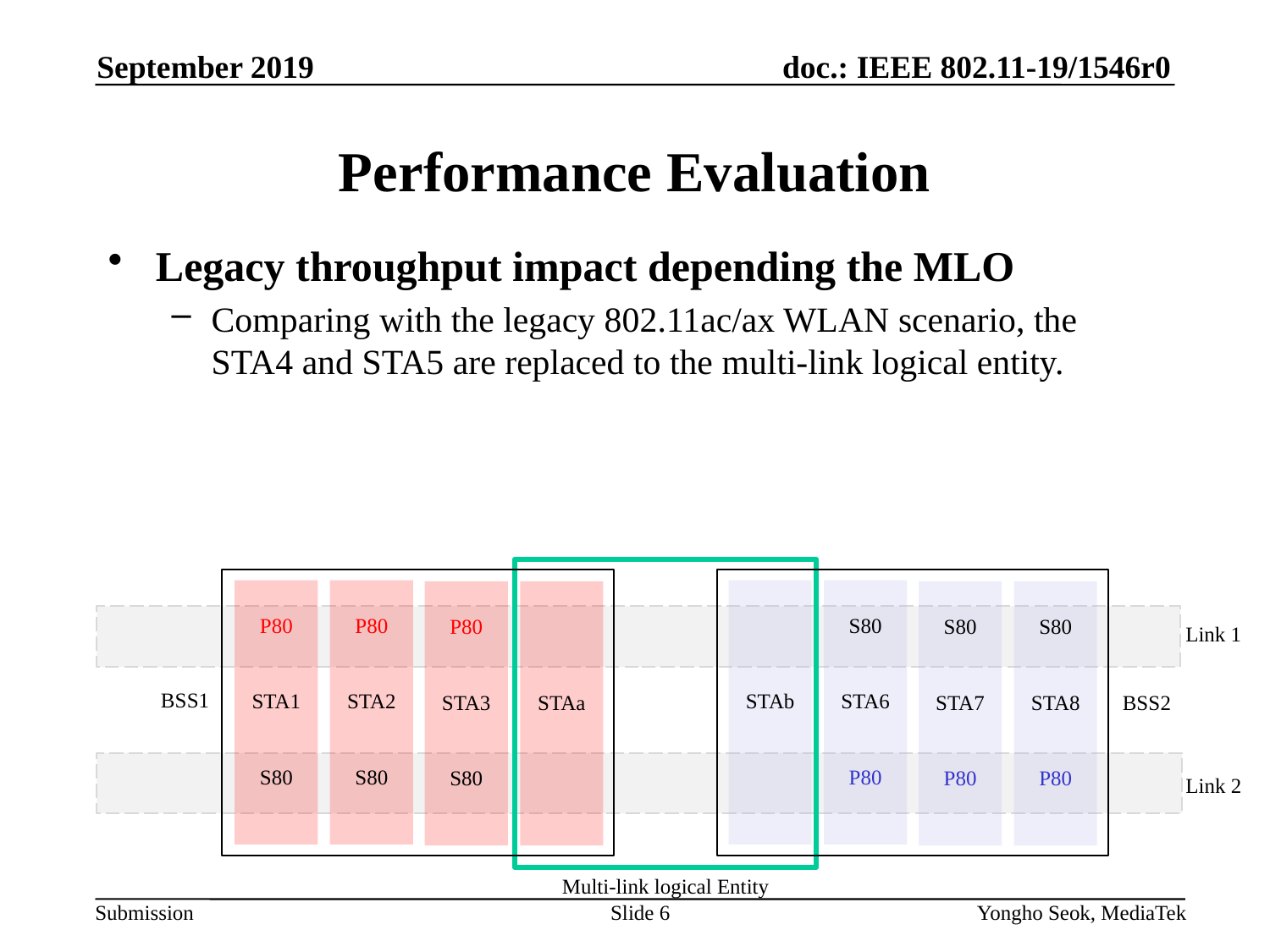

September 2019
# Performance Evaluation
Legacy throughput impact depending the MLO
Comparing with the legacy 802.11ac/ax WLAN scenario, the STA4 and STA5 are replaced to the multi-link logical entity.

P80

STA1

S80

P80

STA2

S80

STAb

S80

STA6

P80

P80

STA3

S80

STAa

S80

STA7

P80

S80

STA8

P80

Link 1
BSS1
BSS2

Link 2
Multi-link logical Entity

Slide 6
Yongho Seok, MediaTek